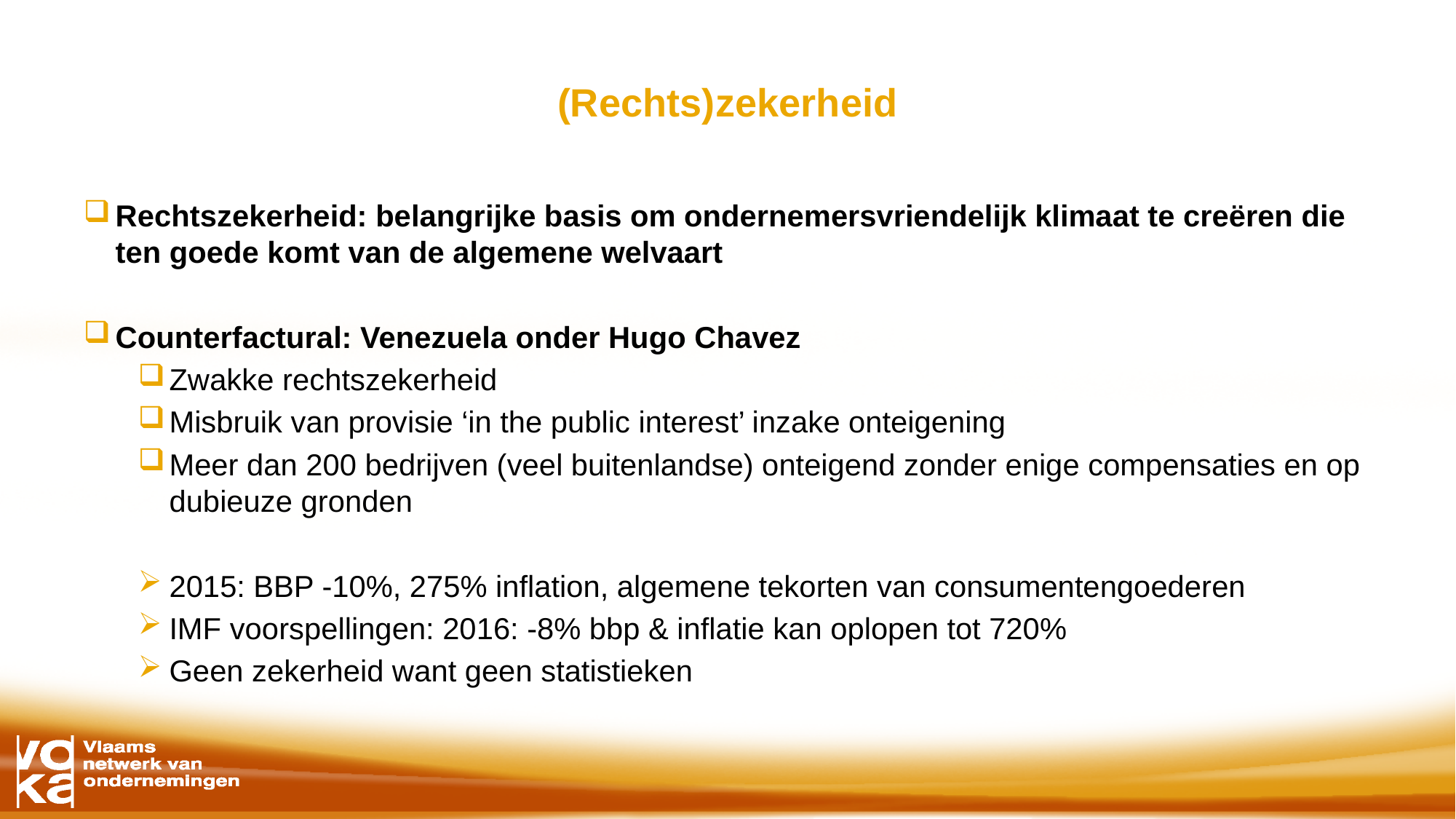

# (Rechts)zekerheid
Rechtszekerheid: belangrijke basis om ondernemersvriendelijk klimaat te creëren die ten goede komt van de algemene welvaart

Counterfactural: Venezuela onder Hugo Chavez
Zwakke rechtszekerheid
Misbruik van provisie ‘in the public interest’ inzake onteigening
Meer dan 200 bedrijven (veel buitenlandse) onteigend zonder enige compensaties en op dubieuze gronden

2015: BBP -10%, 275% inflation, algemene tekorten van consumentengoederen
IMF voorspellingen: 2016: -8% bbp & inflatie kan oplopen tot 720%
Geen zekerheid want geen statistieken